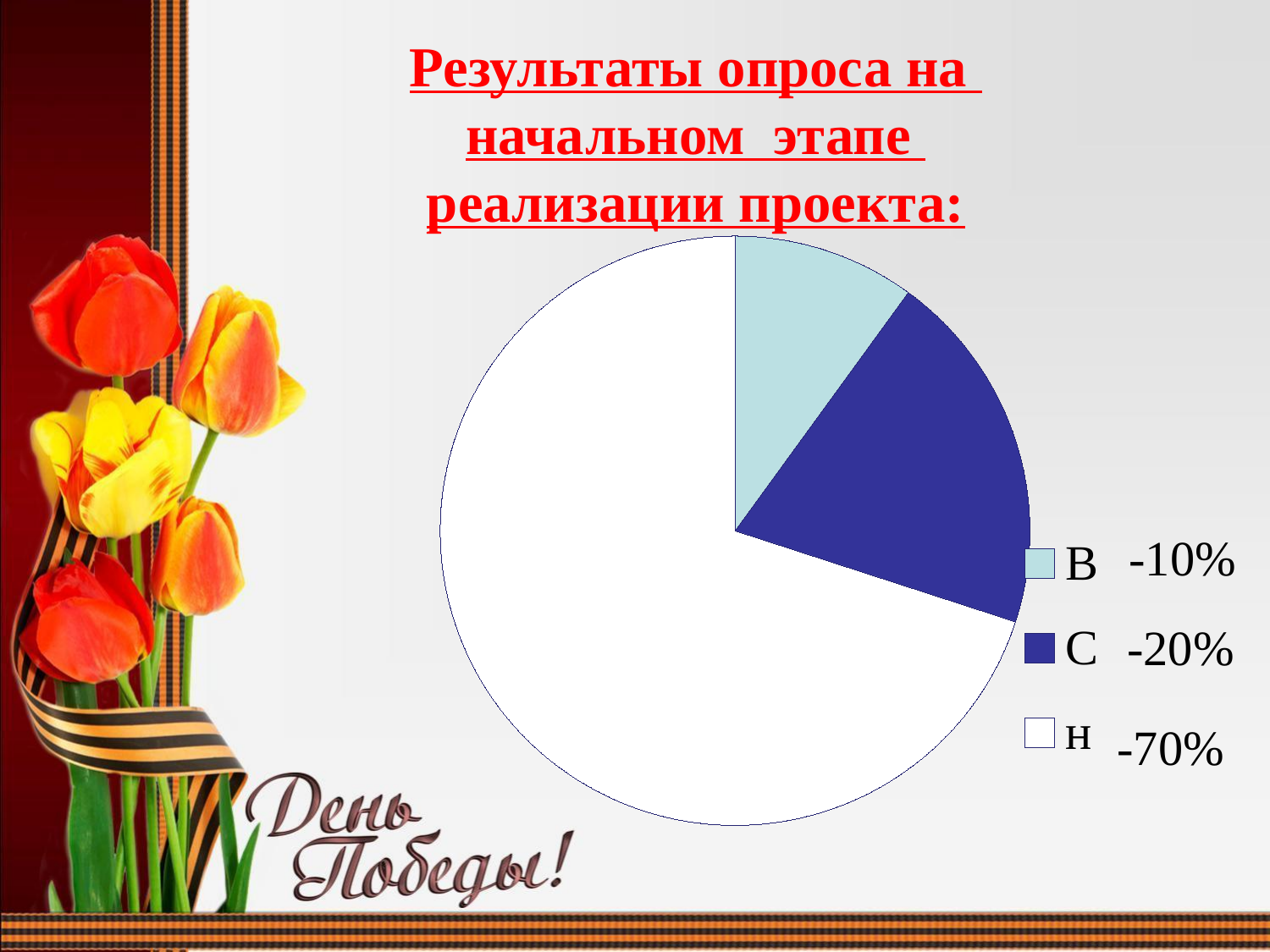

# Результаты опроса на начальном  этапе реализации проекта:

### Chart

| Category | Продажи |
|---|---|
| В | 10.0 |
| С | 20.0 |
| н | 70.0 |